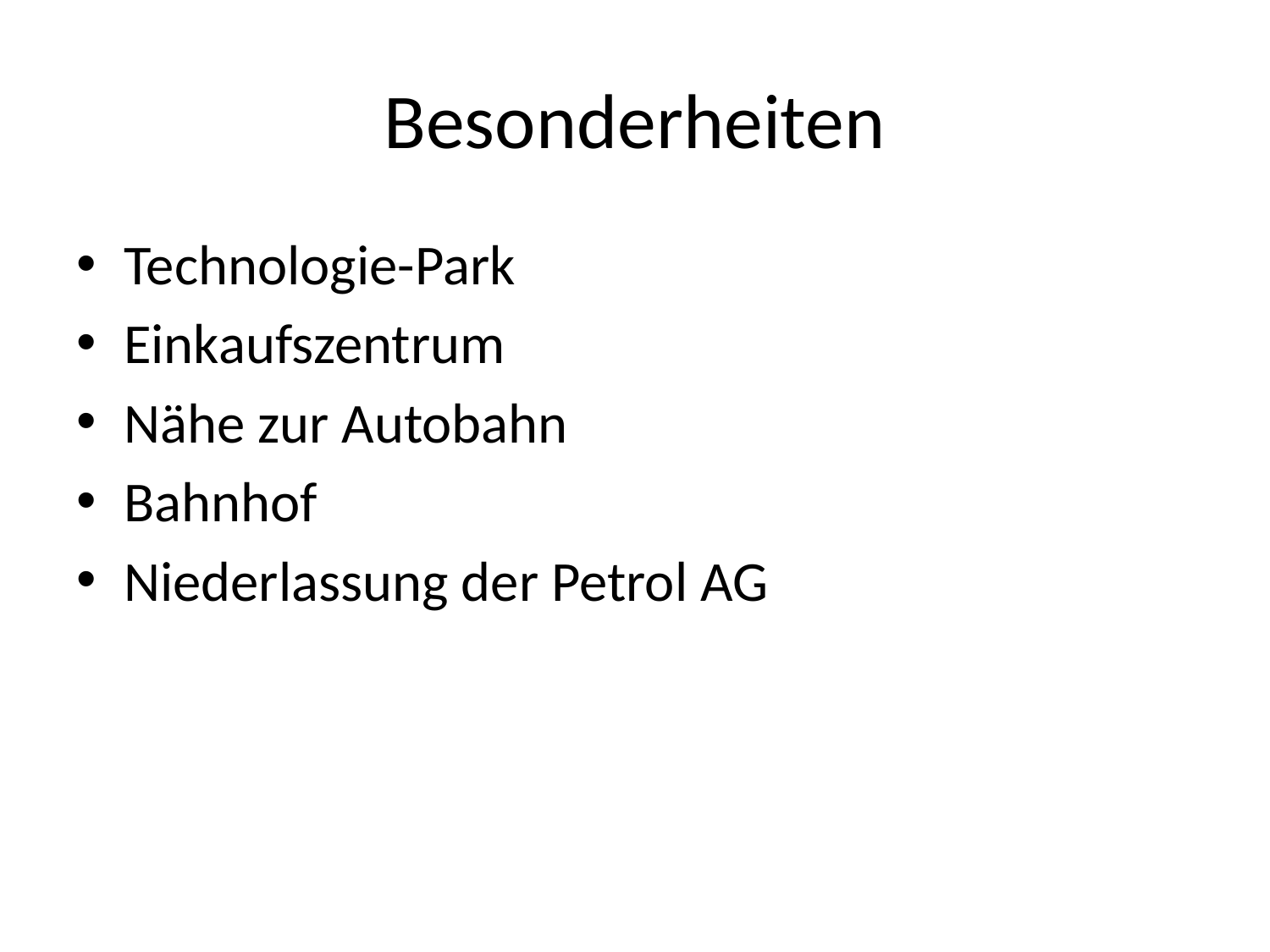

# Besonderheiten
Technologie-Park
Einkaufszentrum
Nähe zur Autobahn
Bahnhof
Niederlassung der Petrol AG